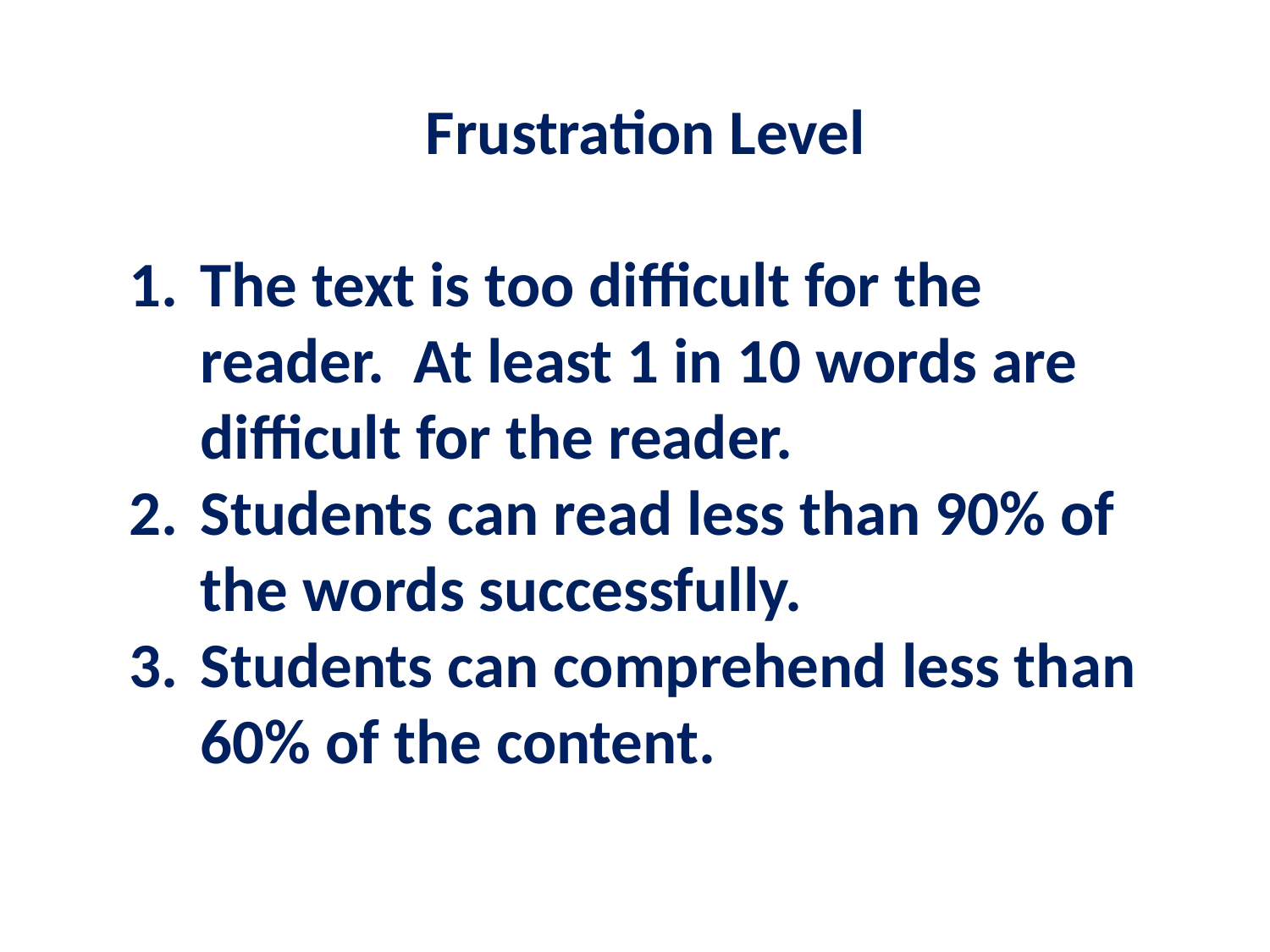

Frustration Level

The text is too difficult for the reader.  At least 1 in 10 words are difficult for the reader.
Students can read less than 90% of the words successfully.
Students can comprehend less than 60% of the content.